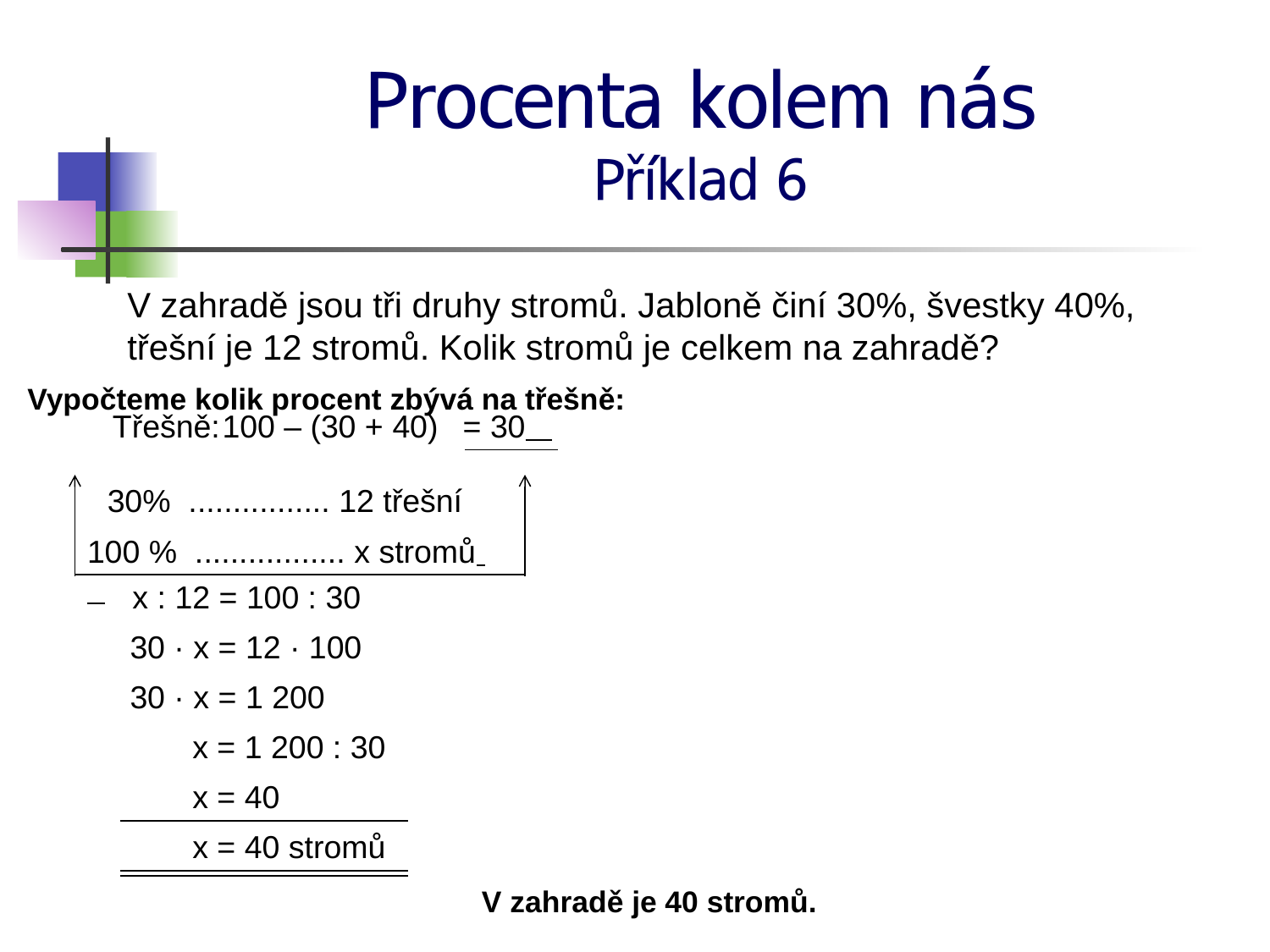

# Procenta kolem nás Příklad 6
V zahradě jsou tři druhy stromů. Jabloně činí 30%, švestky 40%, třešní je 12 stromů. Kolik stromů je celkem na zahradě?
Vypočteme kolik procent zbývá na třešně:
Třešně:
100 – (30 + 40)
= 30
30%  ................ 12 třešní
100 %  ................. x stromů
x : 12 = 100 : 30
30 · x = 12 · 100
30 · x = 1 200
x = 1 200 : 30
x = 40
x = 40 stromů
V zahradě je 40 stromů.